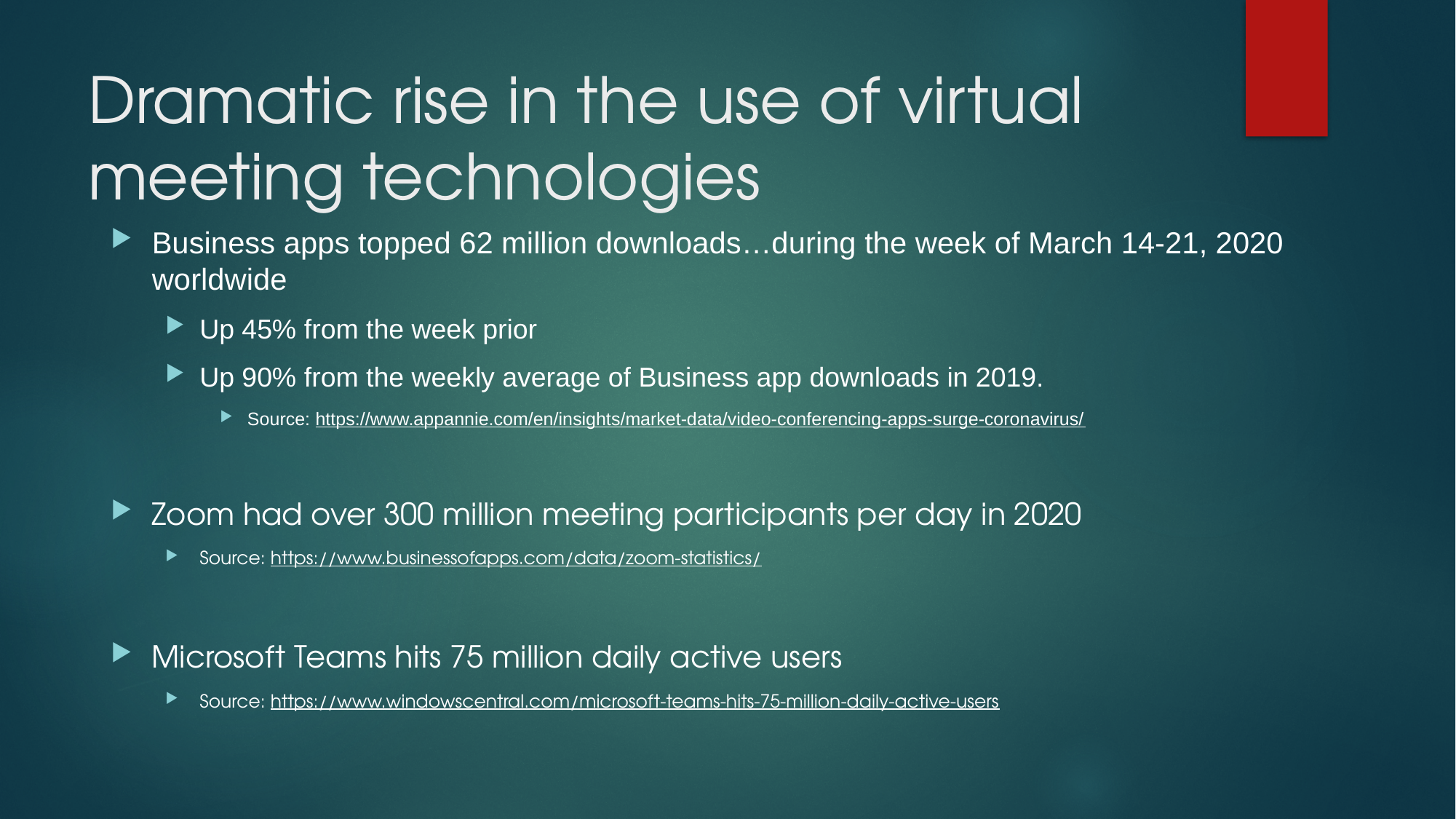

# Dramatic rise in the use of virtual meeting technologies
Business apps topped 62 million downloads…during the week of March 14-21, 2020 worldwide
Up 45% from the week prior
Up 90% from the weekly average of Business app downloads in 2019.
Source: https://www.appannie.com/en/insights/market-data/video-conferencing-apps-surge-coronavirus/

Zoom had over 300 million meeting participants per day in 2020
Source: https://www.businessofapps.com/data/zoom-statistics/

Microsoft Teams hits 75 million daily active users
Source: https://www.windowscentral.com/microsoft-teams-hits-75-million-daily-active-users